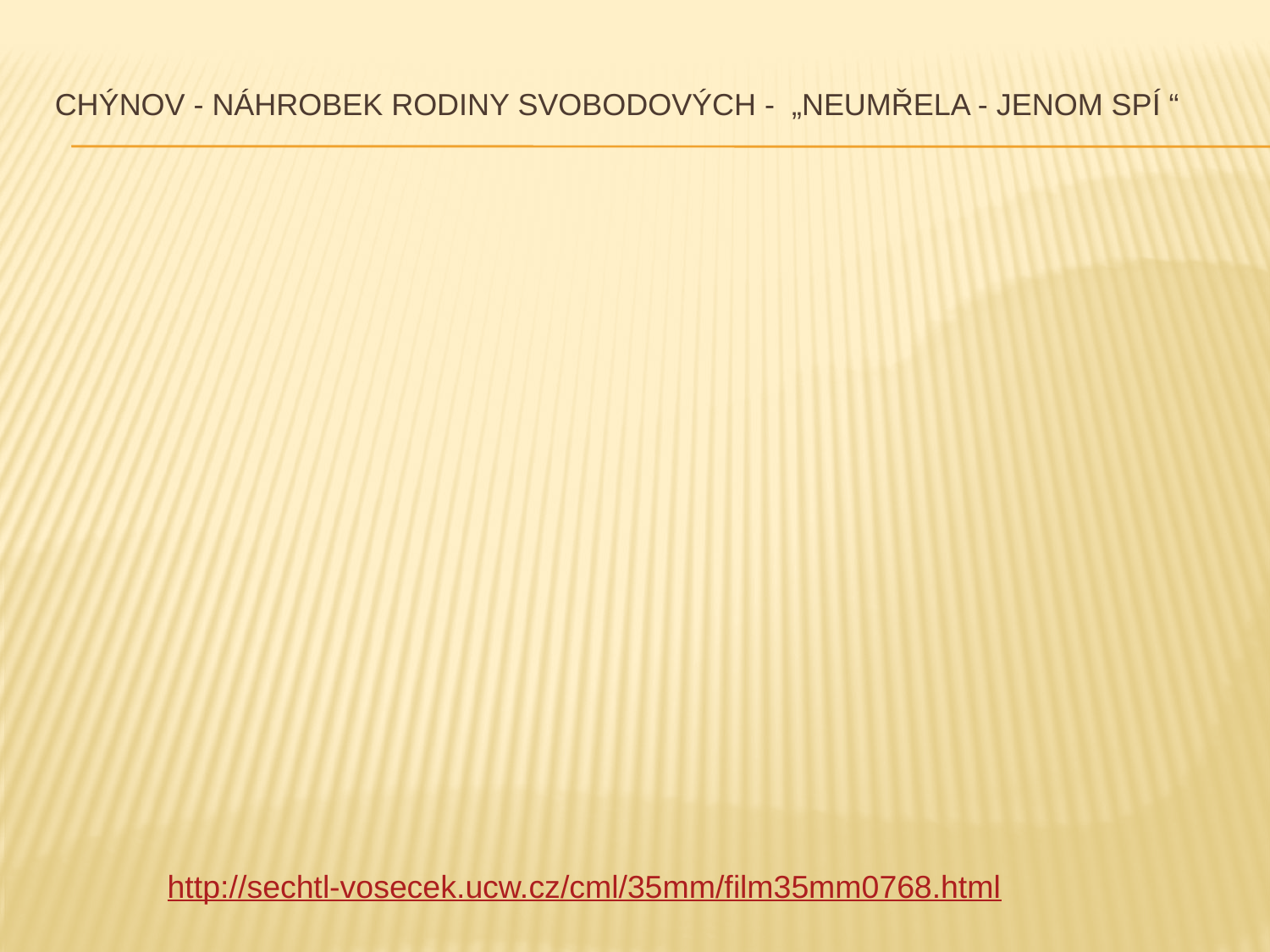

# Chýnov - náhrobek rodiny Svobodových -  „Neumřela - jenom spí “

http://sechtl-vosecek.ucw.cz/cml/35mm/film35mm0768.html